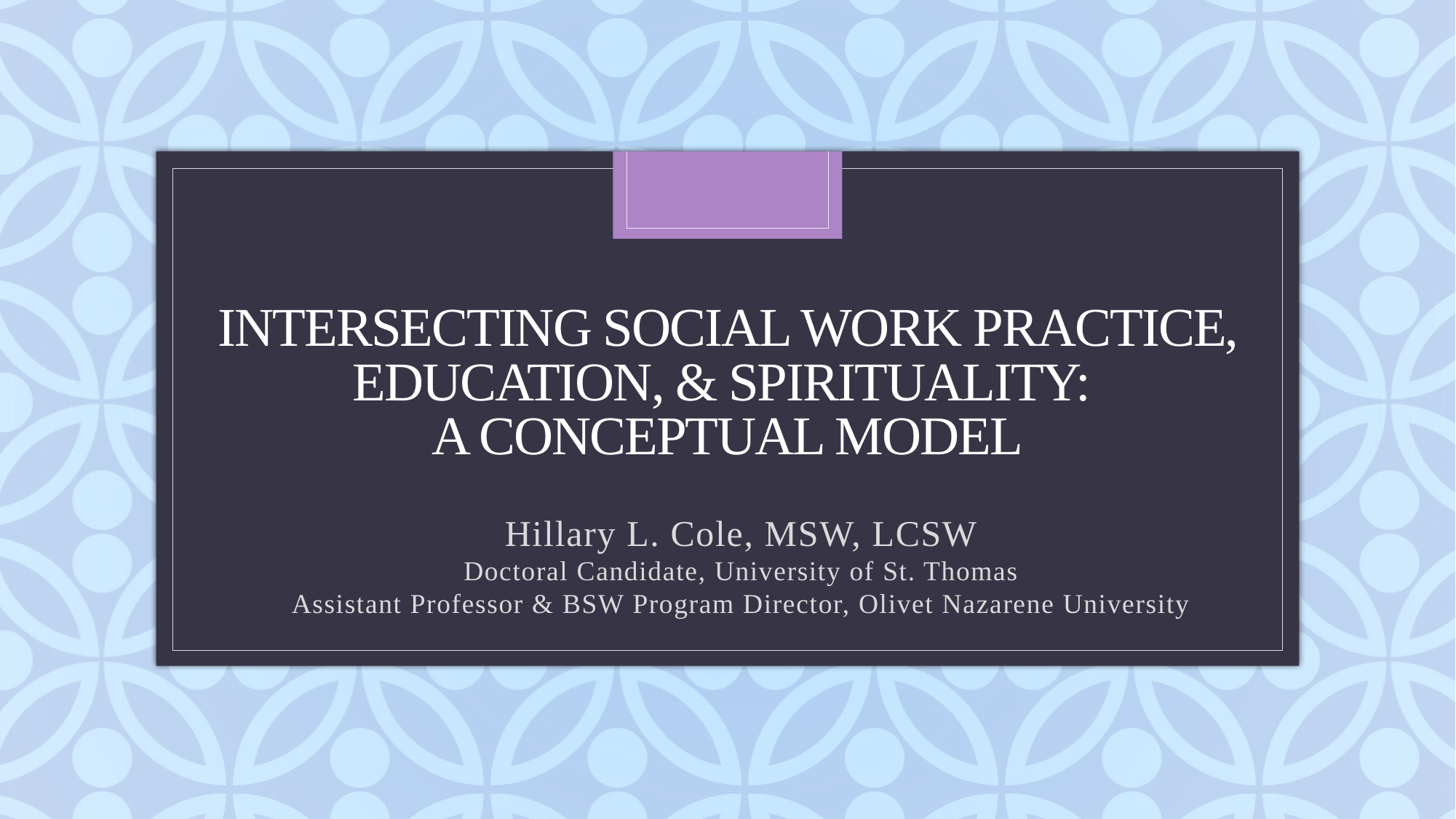

# Intersecting social work practice, education, & Spirituality: A conceptual model
Hillary L. Cole, MSW, LCSW
Doctoral Candidate, University of St. Thomas
Assistant Professor & BSW Program Director, Olivet Nazarene University